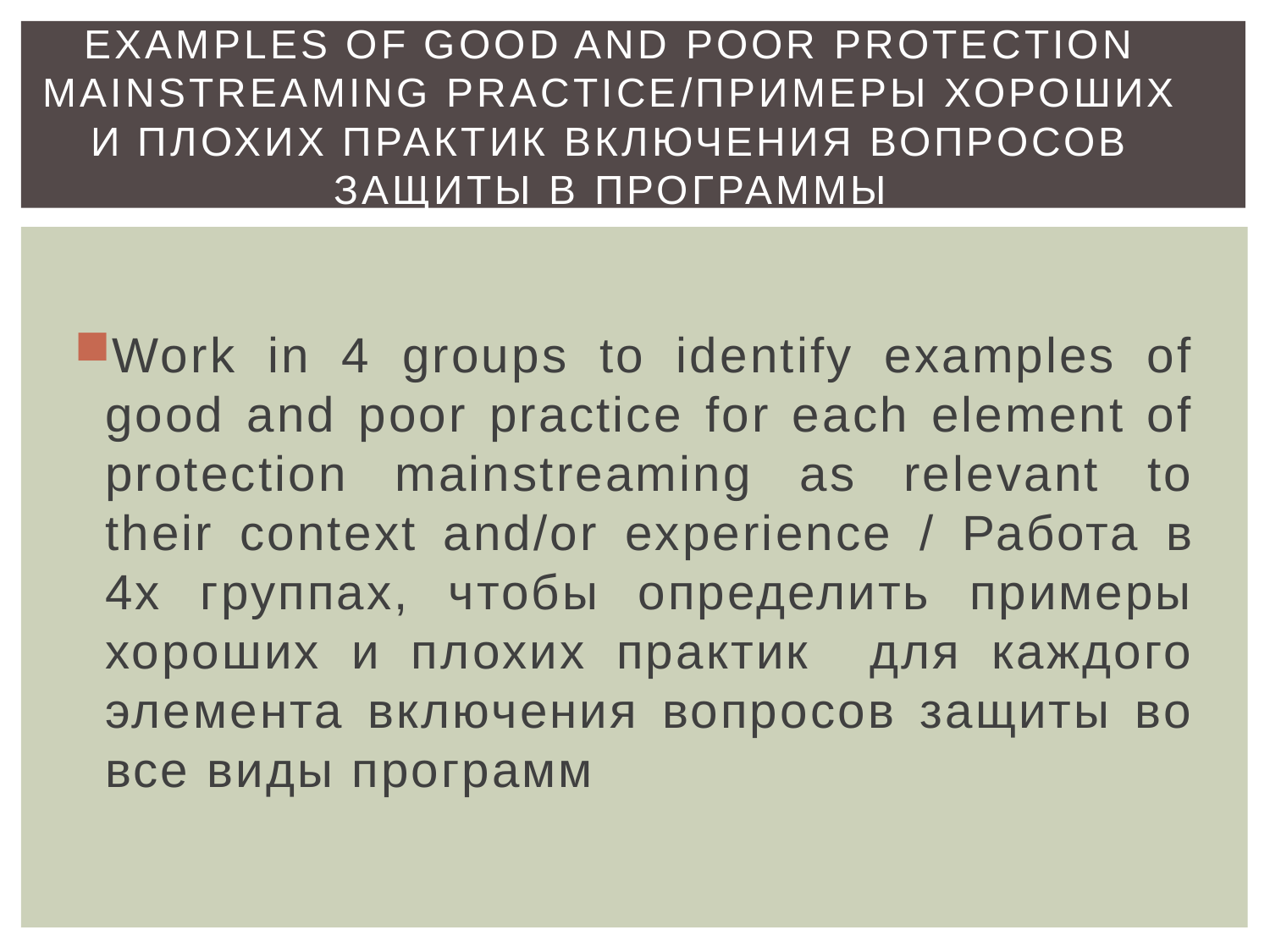

# Examples of good and poor protection mainstreaming practice/Примеры хороших и плохих практик включения вопросов защиты в программы
Work in 4 groups to identify examples of good and poor practice for each element of protection mainstreaming as relevant to their context and/or experience / Работа в 4х группах, чтобы определить примеры хороших и плохих практик  для каждого элемента включения вопросов защиты во все виды программ